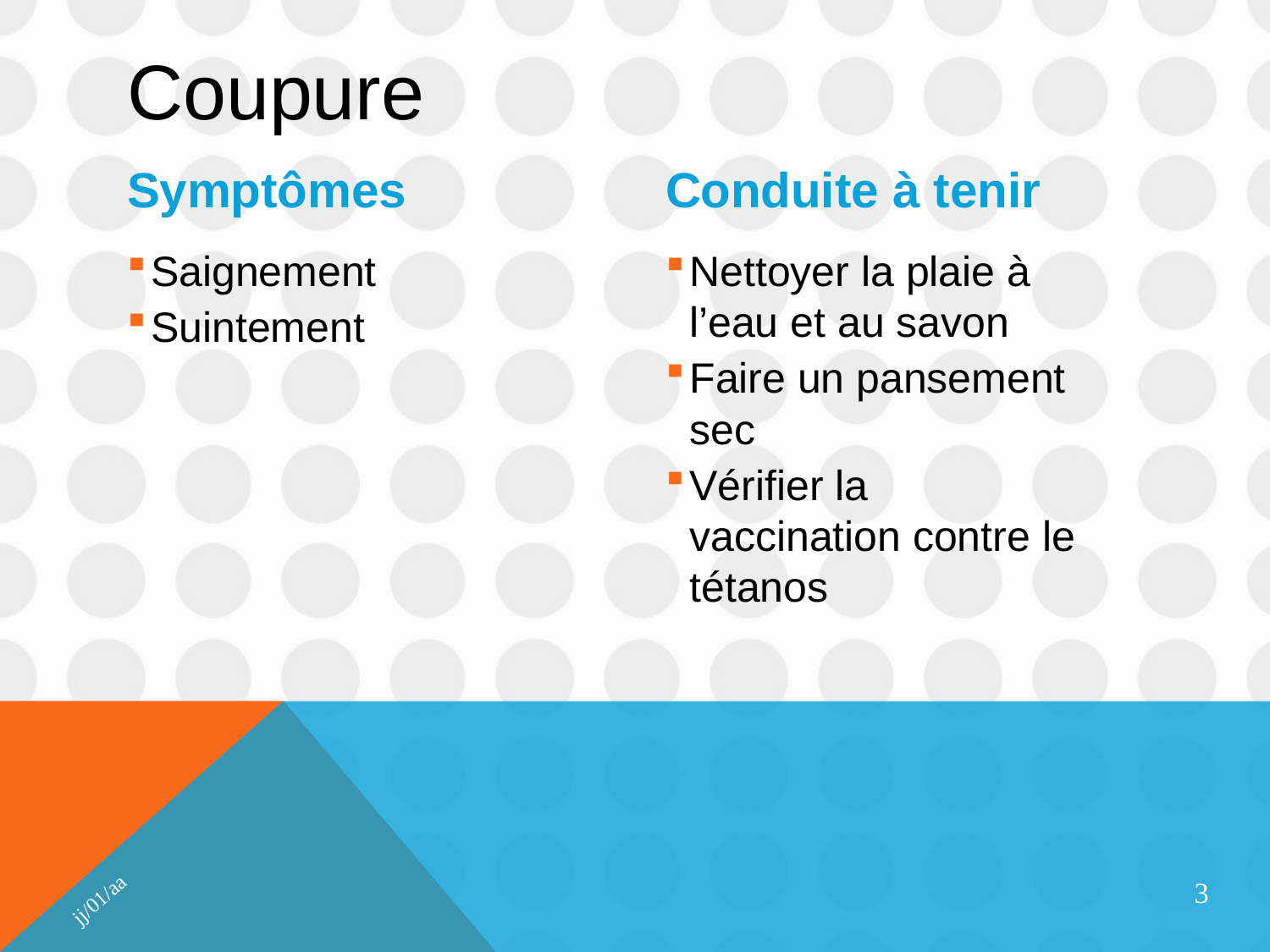

# Coupure
Symptômes
Saignement
Suintement
Conduite à tenir
Nettoyer la plaie à l’eau et au savon
Faire un pansement sec
Vérifier la vaccination contre le tétanos
jj/01/aa
3